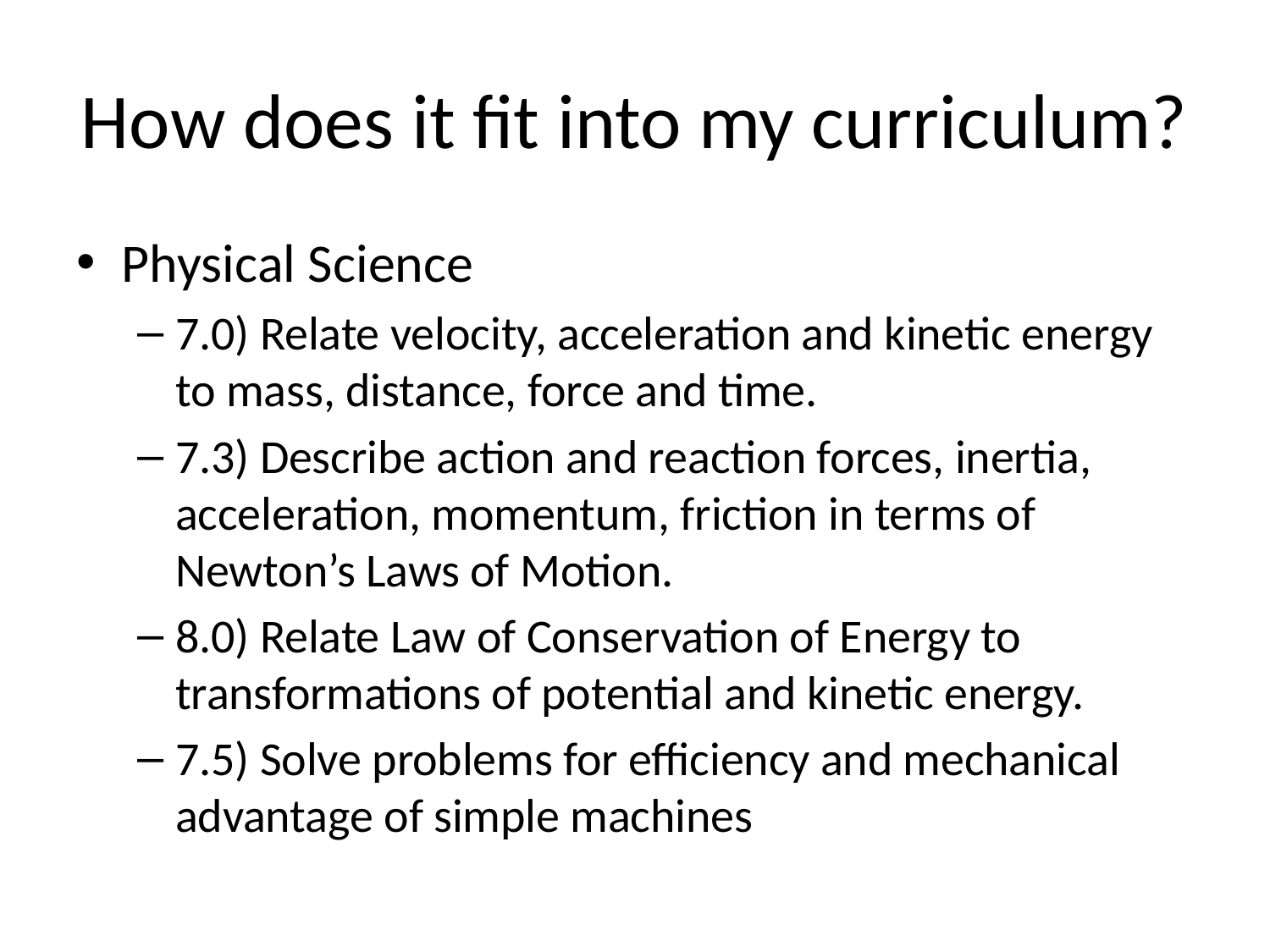

# How does it fit into my curriculum?
Physical Science
7.0) Relate velocity, acceleration and kinetic energy to mass, distance, force and time.
7.3) Describe action and reaction forces, inertia, acceleration, momentum, friction in terms of Newton’s Laws of Motion.
8.0) Relate Law of Conservation of Energy to transformations of potential and kinetic energy.
7.5) Solve problems for efficiency and mechanical advantage of simple machines